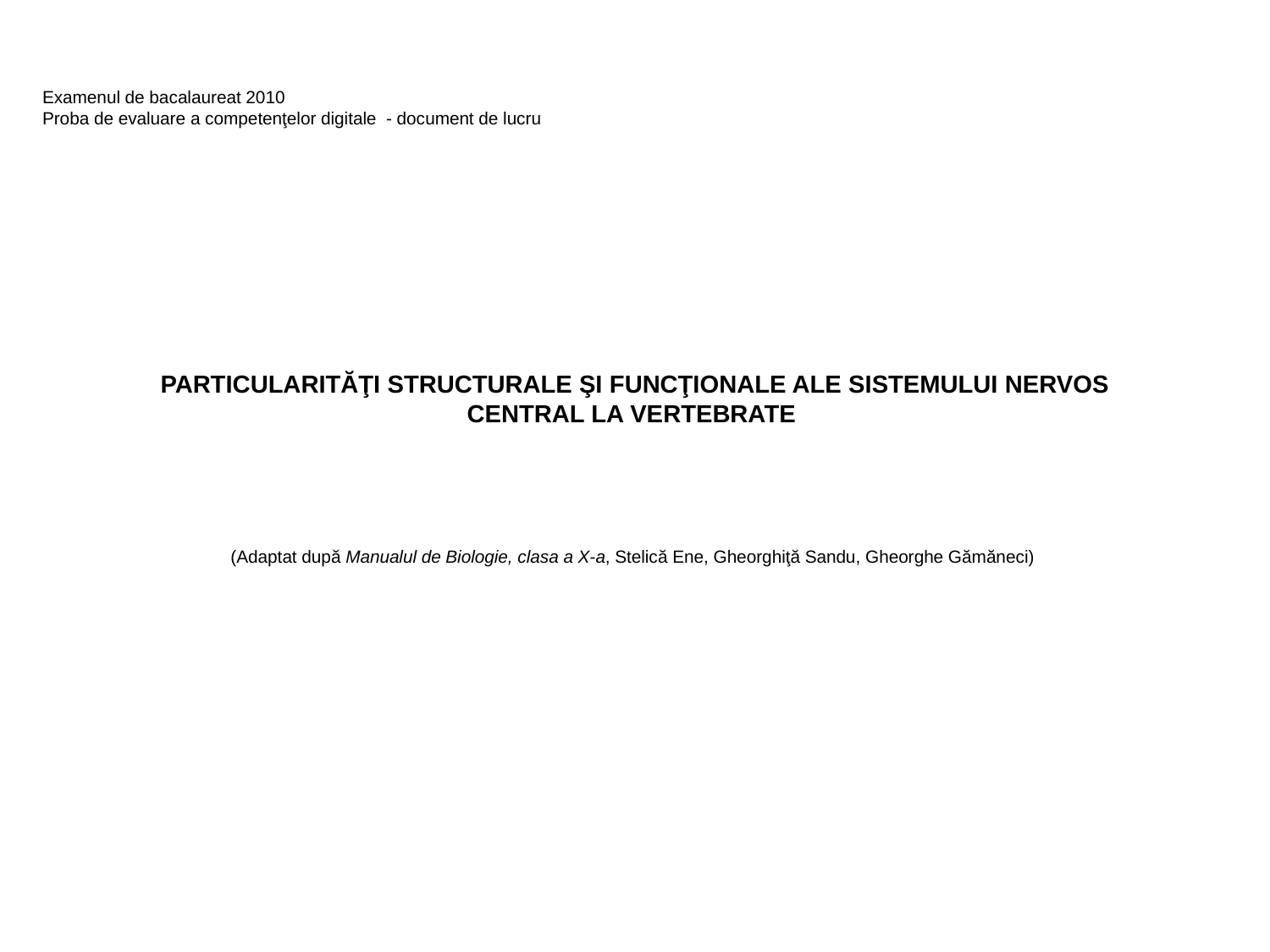

Examenul de bacalaureat 2010
Proba de evaluare a competenţelor digitale  - document de lucru
# PARTICULARITĂŢI STRUCTURALE ŞI FUNCŢIONALE ALE SISTEMULUI NERVOS CENTRAL LA VERTEBRATE
(Adaptat după Manualul de Biologie, clasa a X-a, Stelică Ene, Gheorghiţă Sandu, Gheorghe Gămăneci)